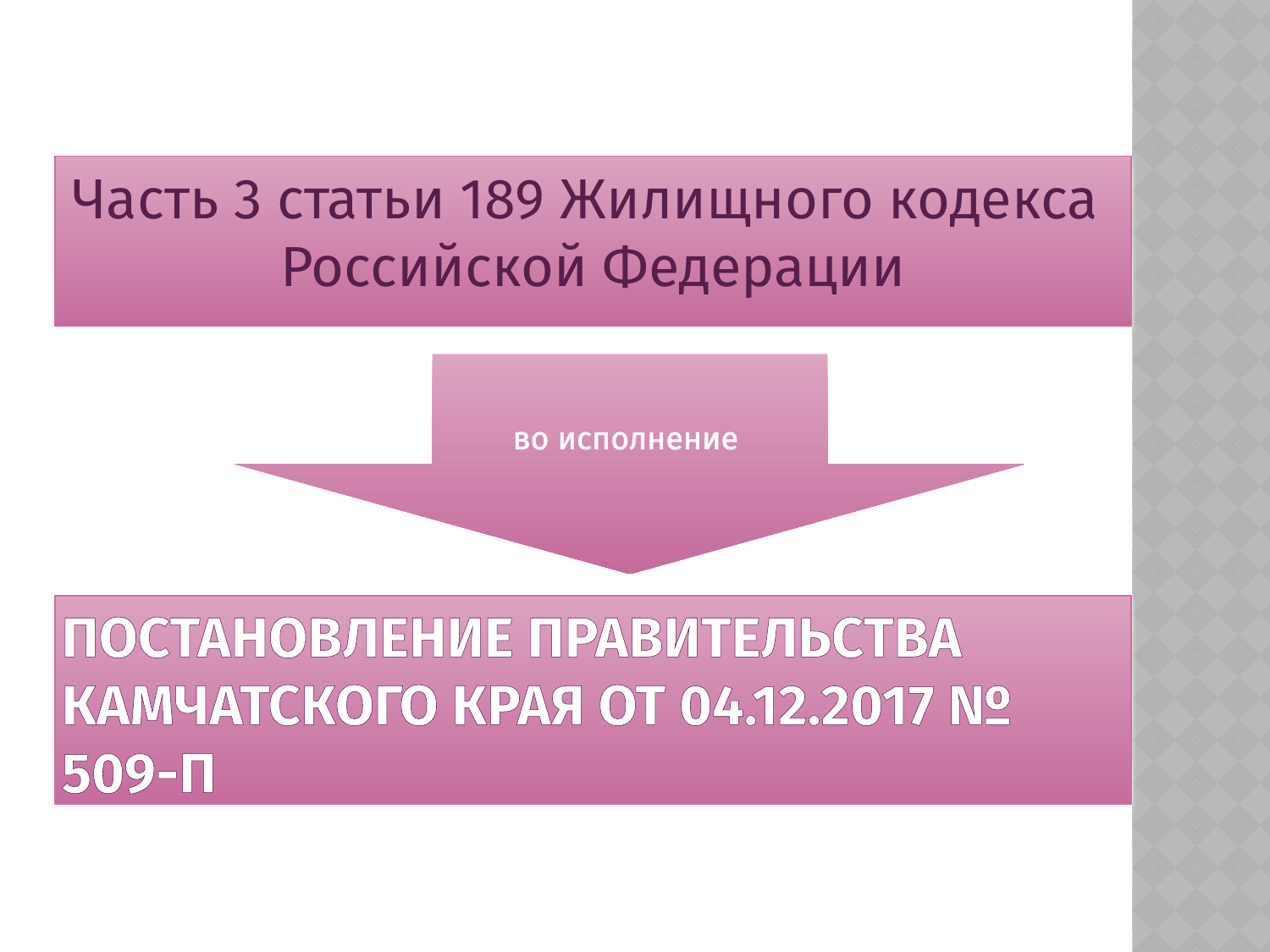

Часть 3 статьи 189 Жилищного кодекса
Российской Федерации
во исполнение
# Постановление Правительства Камчатского края от 04.12.2017 № 509-П